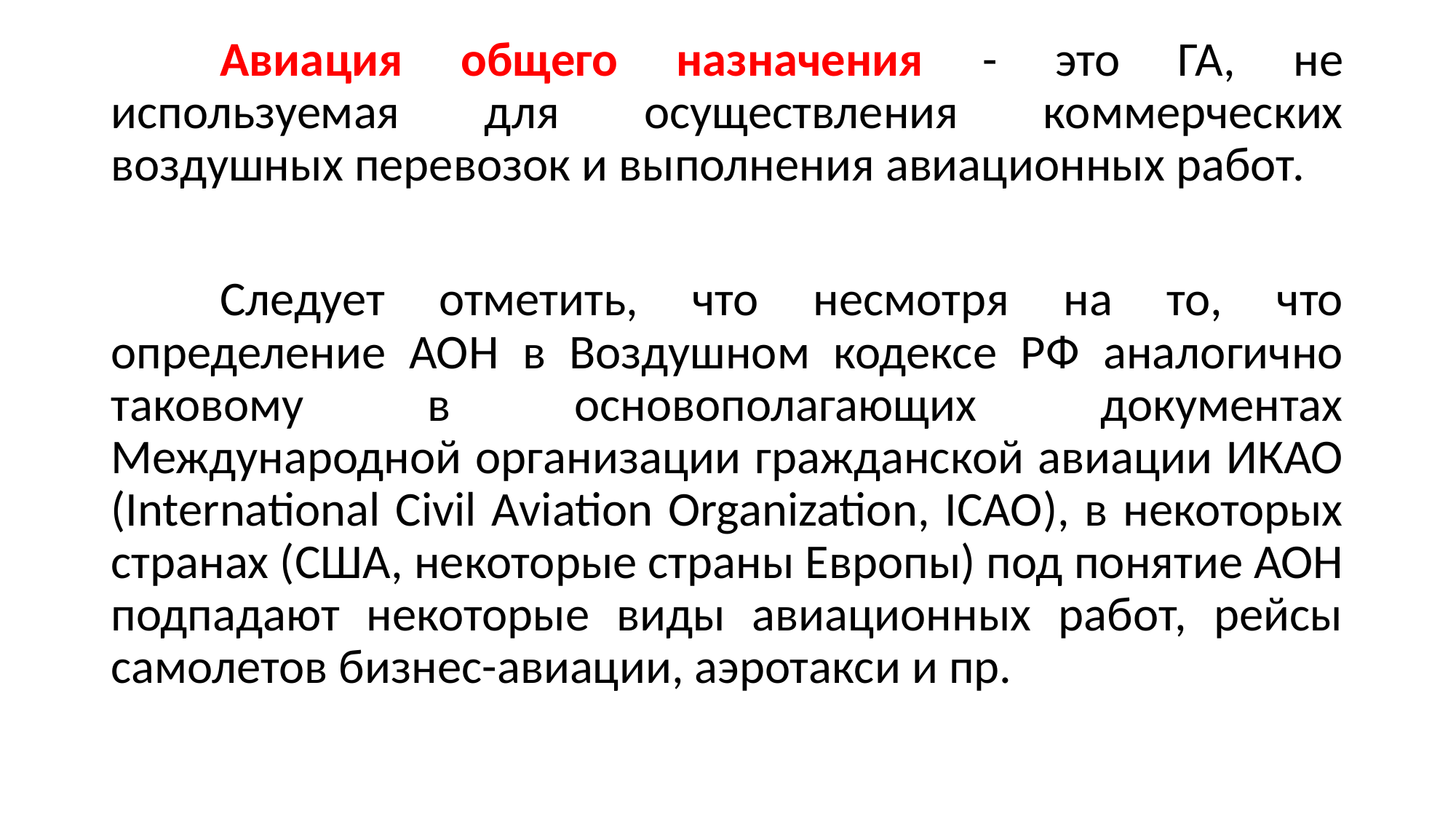

Авиация общего назначения - это ГА, не используемая для осуществления коммерческих воздушных перевозок и выполнения авиационных работ.

	Следует отметить, что несмотря на то, что определение АОН в Воздушном кодексе РФ аналогично таковому в основополагающих документах Международной организации гражданской авиации ИКАО (International Civil Aviation Organization, ICAO), в некоторых странах (США, некоторые страны Европы) под понятие АОН подпадают некоторые виды авиационных работ, рейсы самолетов бизнес-авиации, аэротакси и пр.